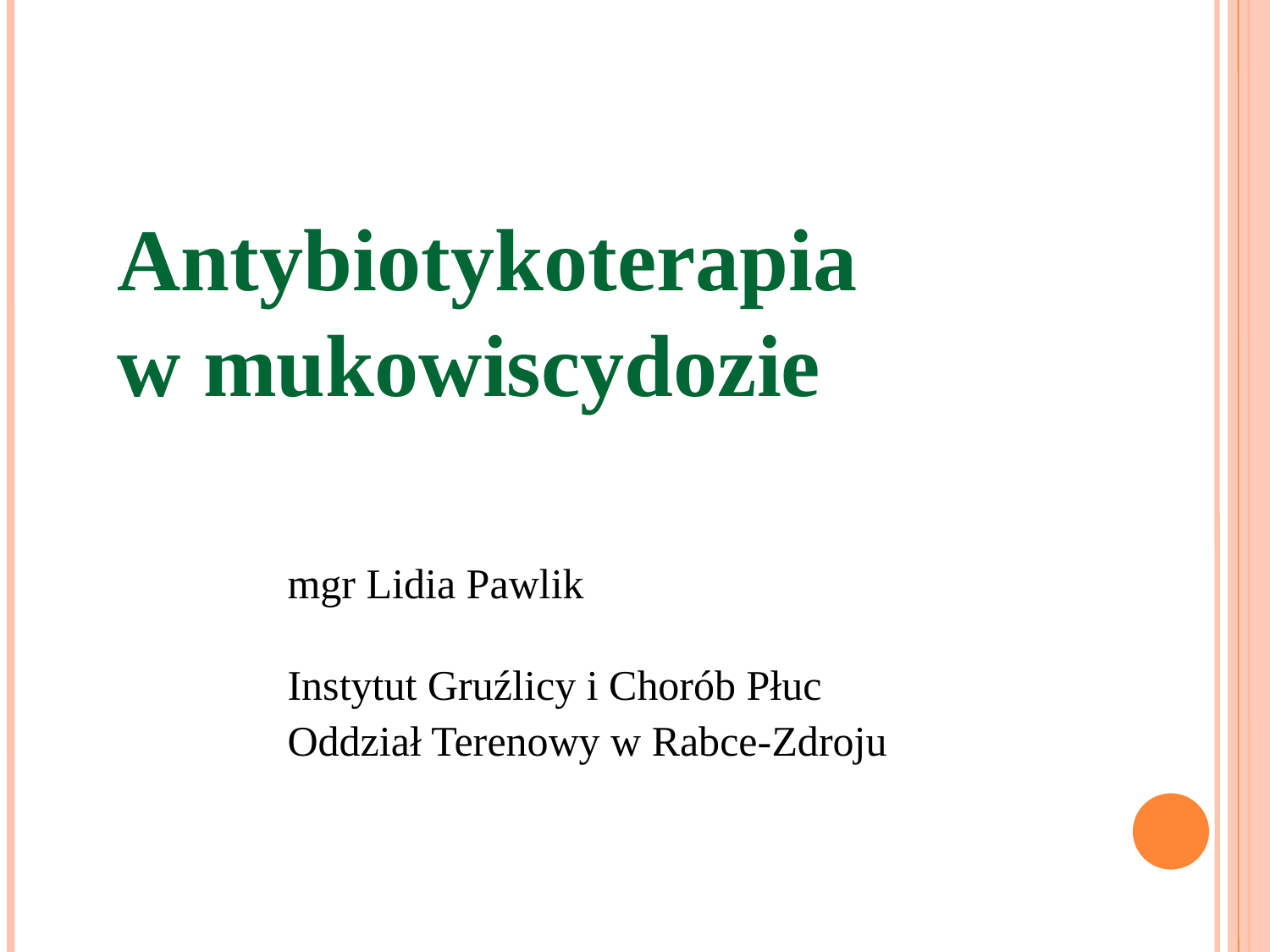

Antybiotykoterapia
w mukowiscydozie

mgr Lidia Pawlik
Instytut Gruźlicy i Chorób Płuc
Oddział Terenowy w Rabce-Zdroju